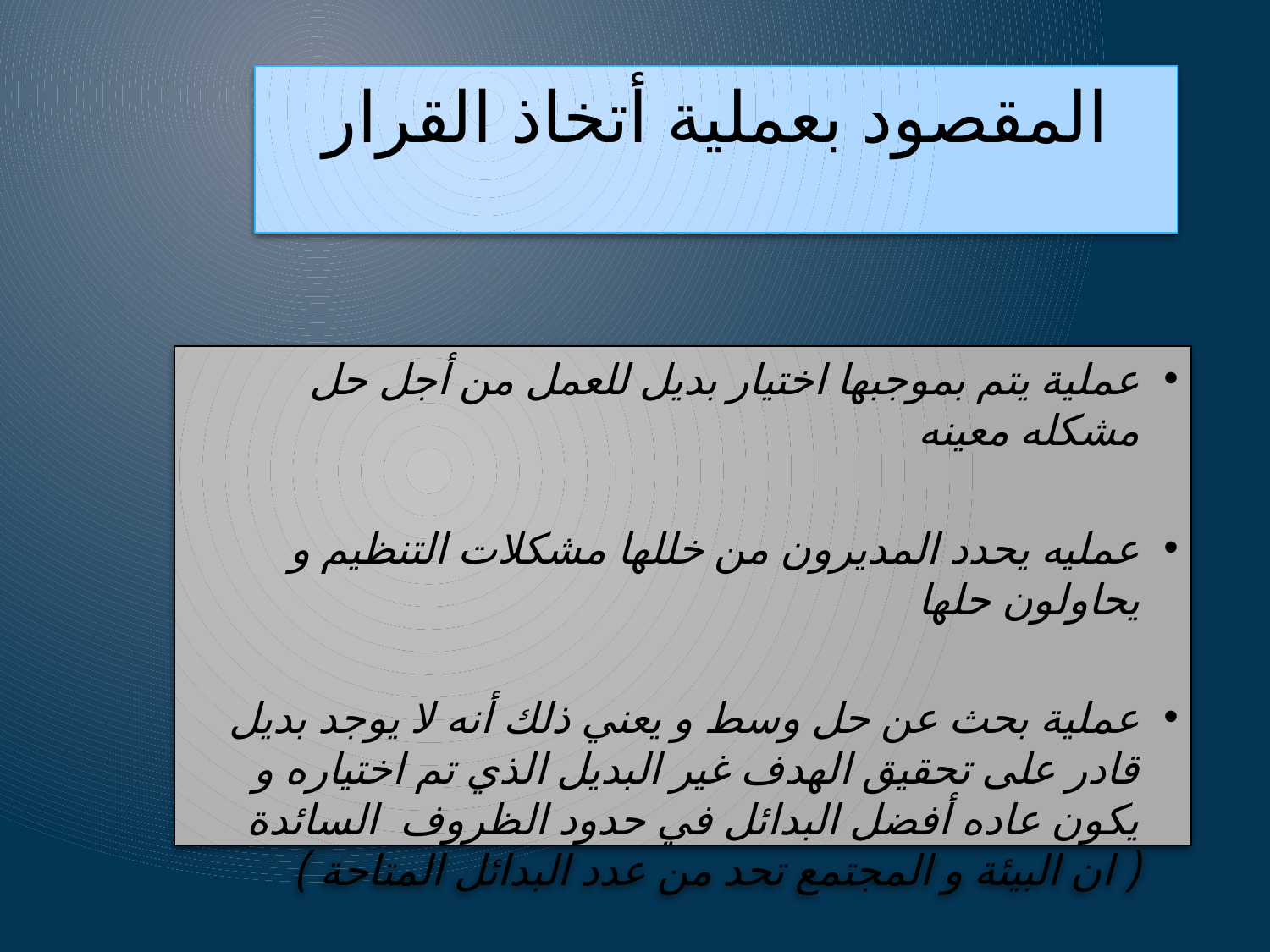

# المقصود بعملية أتخاذ القرار
عملية يتم بموجبها اختيار بديل للعمل من أجل حل مشكله معينه

عمليه يحدد المديرون من خللها مشكلات التنظيم و يحاولون حلها

عملية بحث عن حل وسط و يعني ذلك أنه لا يوجد بديل قادر على تحقيق الهدف غير البديل الذي تم اختياره و يكون عاده أفضل البدائل في حدود الظروف  السائدة ( ان البيئة و المجتمع تحد من عدد البدائل المتاحة )